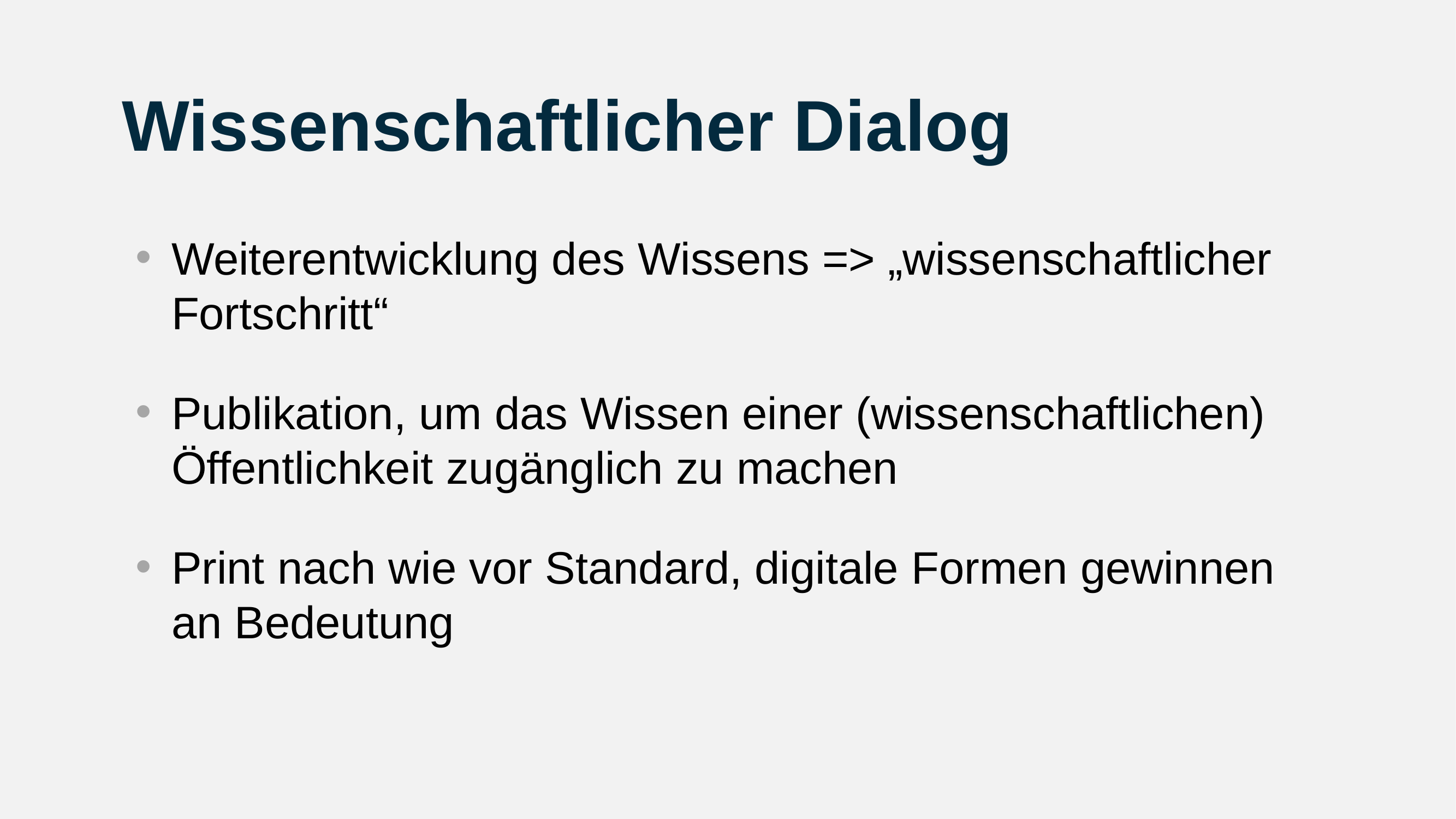

# Wissenschaftlicher Dialog
Weiterentwicklung des Wissens => „wissenschaftlicher Fortschritt“
Publikation, um das Wissen einer (wissenschaftlichen) Öffentlichkeit zugänglich zu machen
Print nach wie vor Standard, digitale Formen gewinnen an Bedeutung